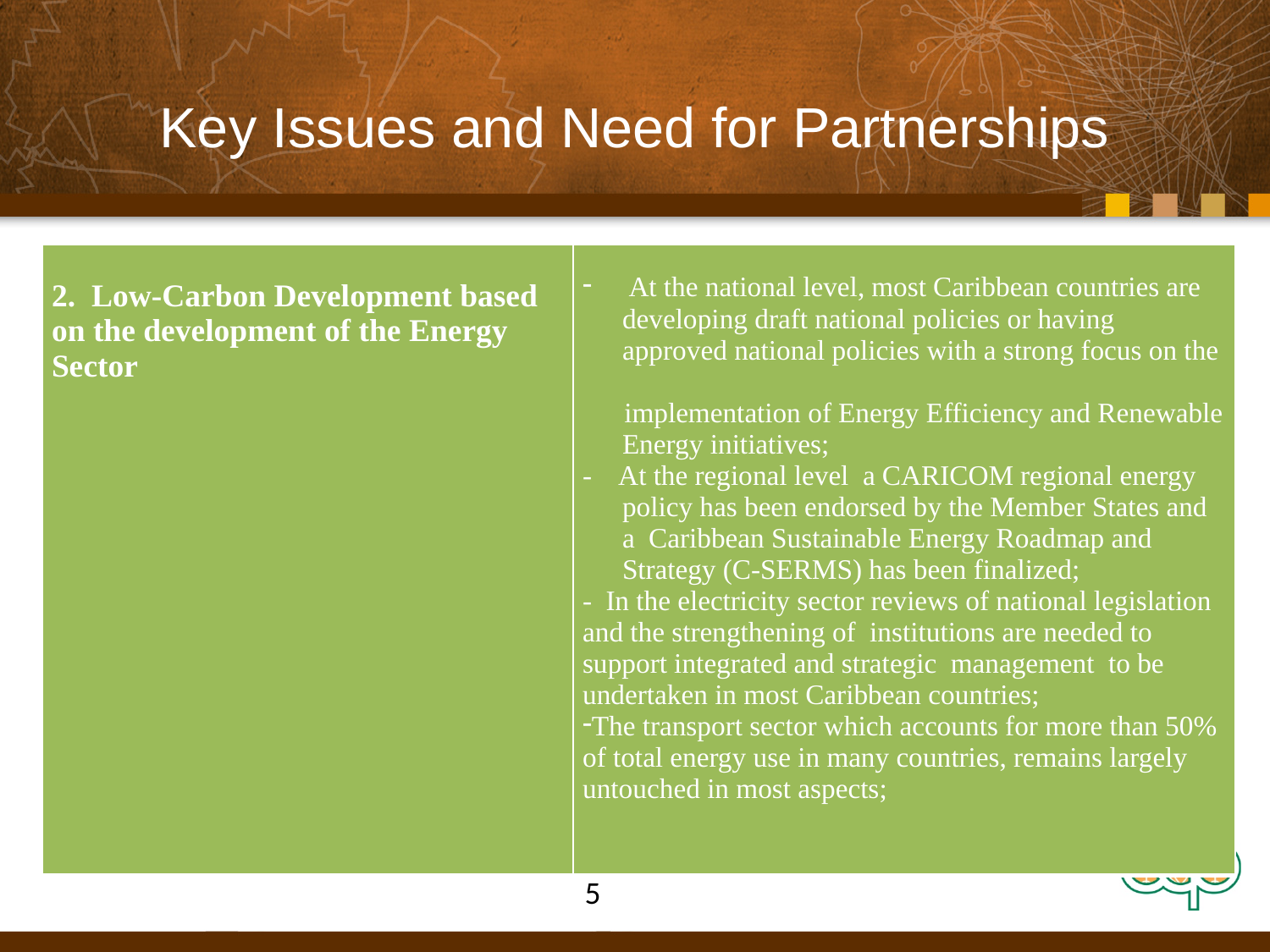

# Key Issues and Need for Partnerships
| 2. Low-Carbon Development based on the development of the Energy Sector | At the national level, most Caribbean countries are developing draft national policies or having approved national policies with a strong focus on the implementation of Energy Efficiency and Renewable Energy initiatives; - At the regional level a CARICOM regional energy policy has been endorsed by the Member States and a Caribbean Sustainable Energy Roadmap and Strategy (C-SERMS) has been finalized; - In the electricity sector reviews of national legislation and the strengthening of institutions are needed to support integrated and strategic management to be undertaken in most Caribbean countries; The transport sector which accounts for more than 50% of total energy use in many countries, remains largely untouched in most aspects; |
| --- | --- |
	5